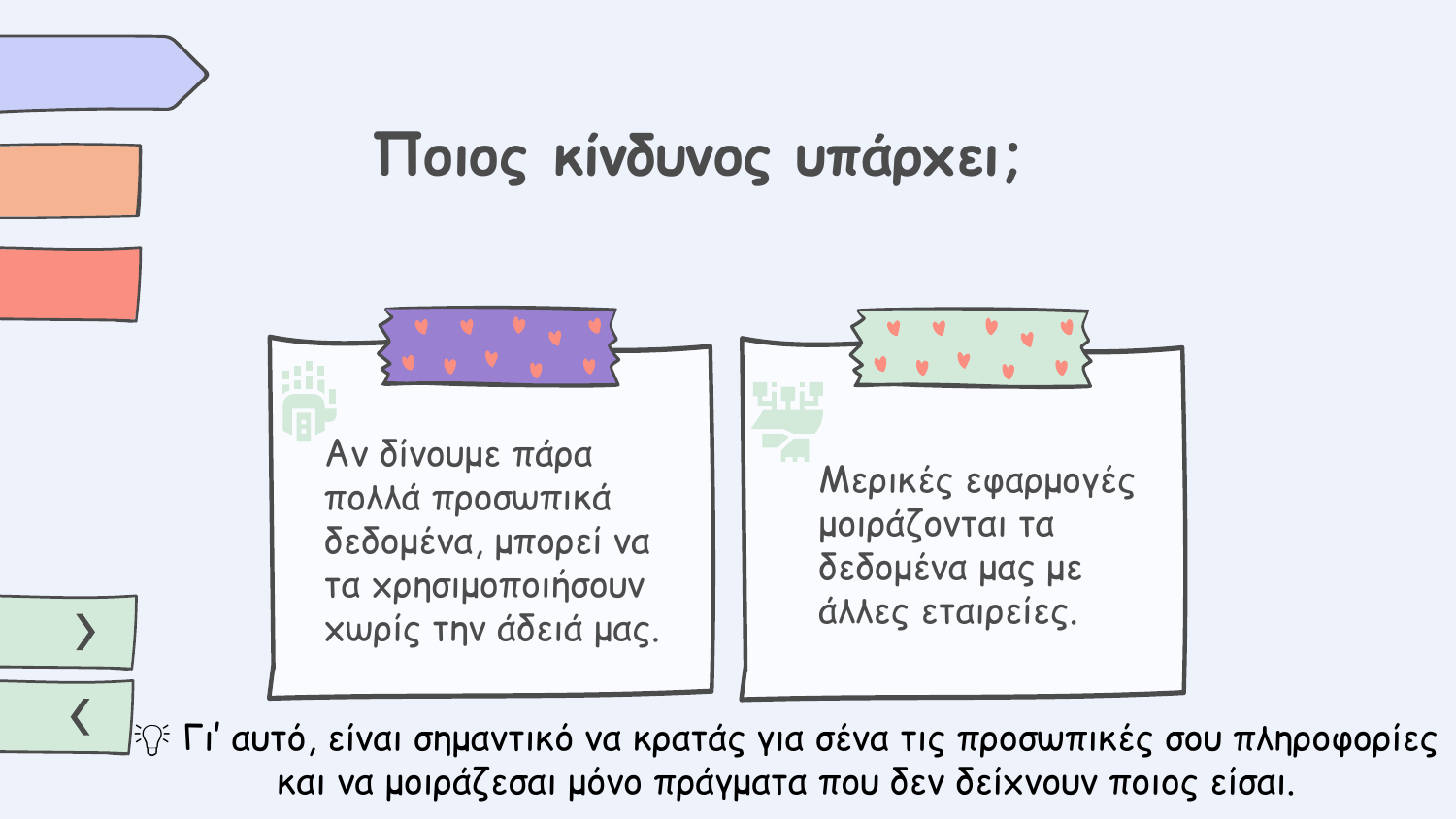

Table of  contents
Ποιος κίνδυνος υπάρχει;

Αν δίνουμε πάρα πολλά προσωπικά δεδομένα, μπορεί να τα χρησιμοποιήσουν χωρίς την άδειά μας.
Μερικές εφαρμογές μοιράζονται τα δεδομένα μας με άλλες εταιρείες.

💡 Γι’ αυτό, είναι σημαντικό να κρατάς για σένα τις προσωπικές σου πληροφορίες και να μοιράζεσαι μόνο πράγματα που δεν δείχνουν ποιος είσαι.